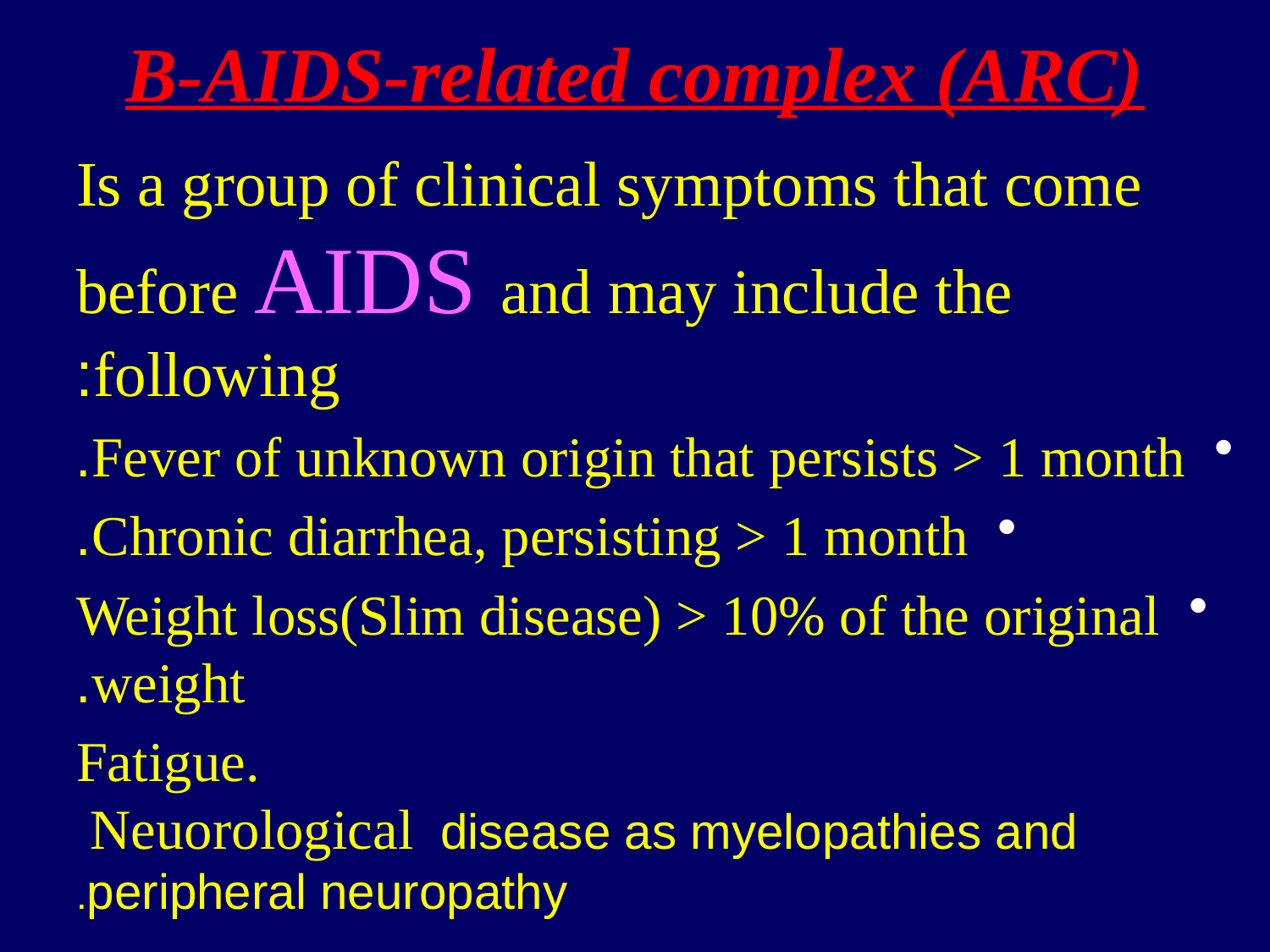

# B-AIDS-related complex (ARC)
Is a group of clinical symptoms that come before AIDS and may include the following:
Fever of unknown origin that persists > 1 month.
Chronic diarrhea, persisting > 1 month.
Weight loss(Slim disease) > 10% of the original weight.
Fatigue.                                                                       Neuorological  disease as myelopathies and peripheral neuropathy.